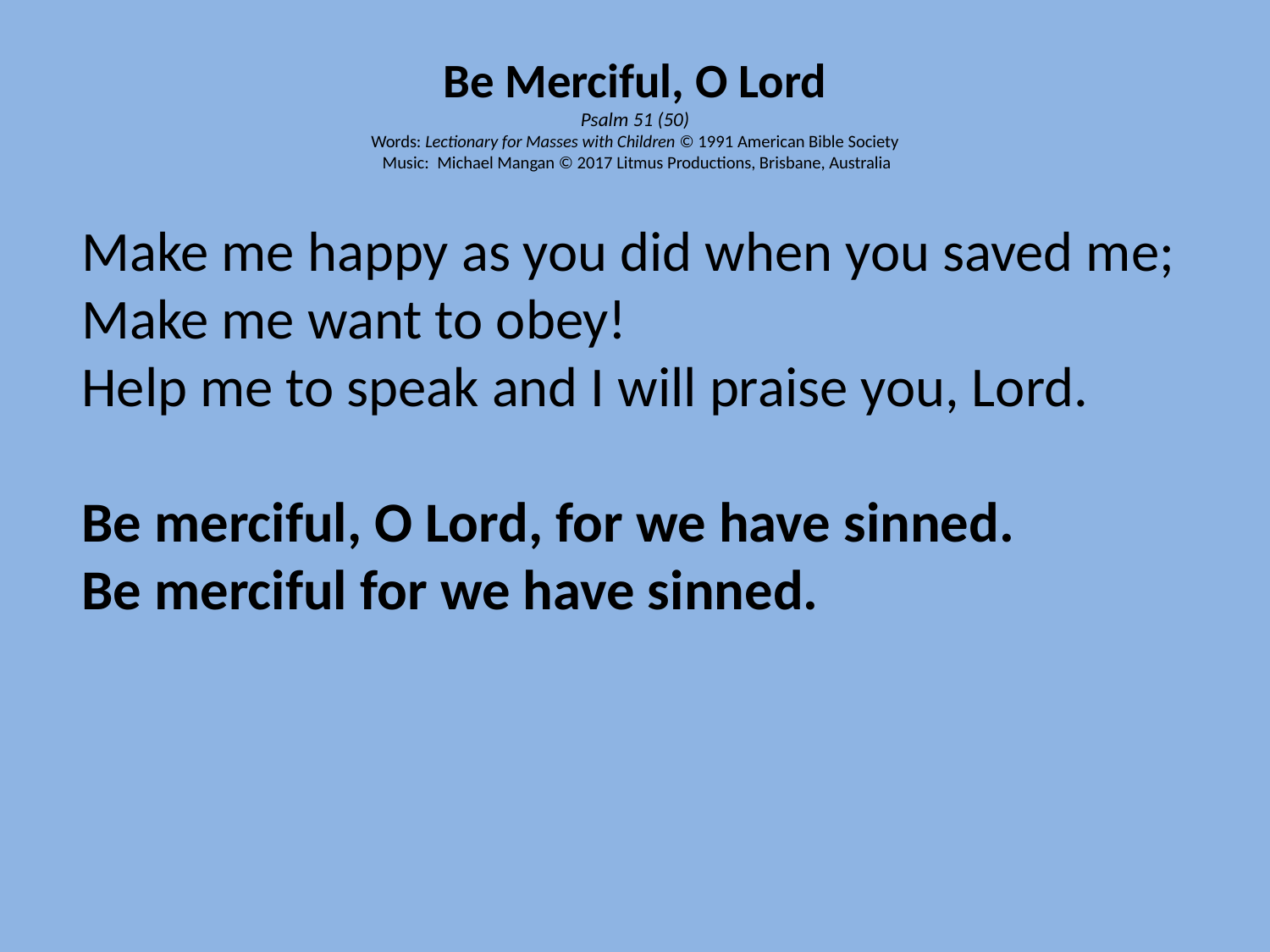

# Be Merciful, O Lord Psalm 51 (50) Words: Lectionary for Masses with Children © 1991 American Bible Society Music:  Michael Mangan © 2017 Litmus Productions, Brisbane, Australia
Make me happy as you did when you saved me;
Make me want to obey!
Help me to speak and I will praise you, Lord.

Be merciful, O Lord, for we have sinned.
Be merciful for we have sinned.